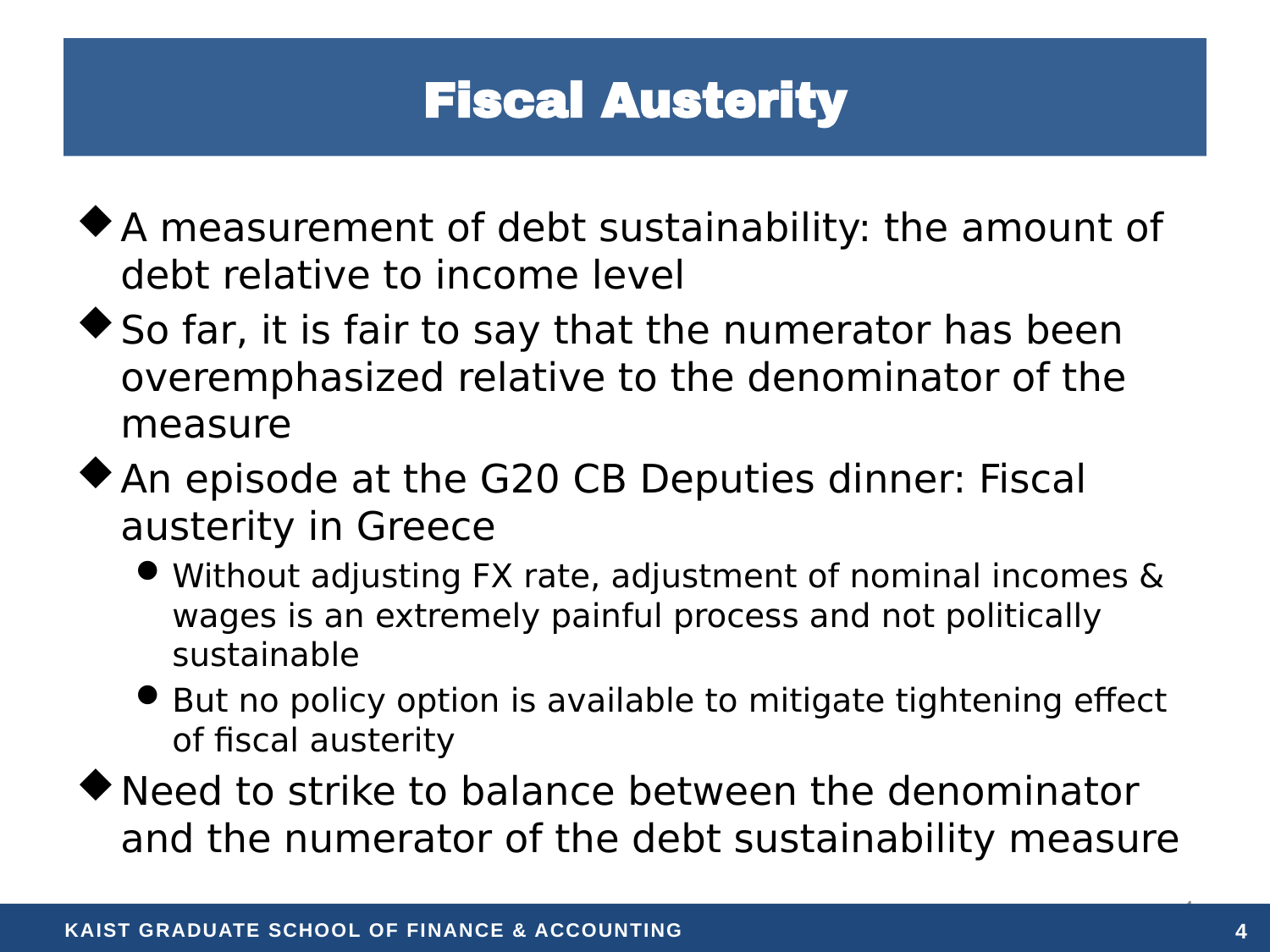

# Fiscal Austerity
A measurement of debt sustainability: the amount of debt relative to income level
So far, it is fair to say that the numerator has been overemphasized relative to the denominator of the measure
An episode at the G20 CB Deputies dinner: Fiscal austerity in Greece
Without adjusting FX rate, adjustment of nominal incomes & wages is an extremely painful process and not politically sustainable
But no policy option is available to mitigate tightening effect of fiscal austerity
Need to strike to balance between the denominator and the numerator of the debt sustainability measure

4